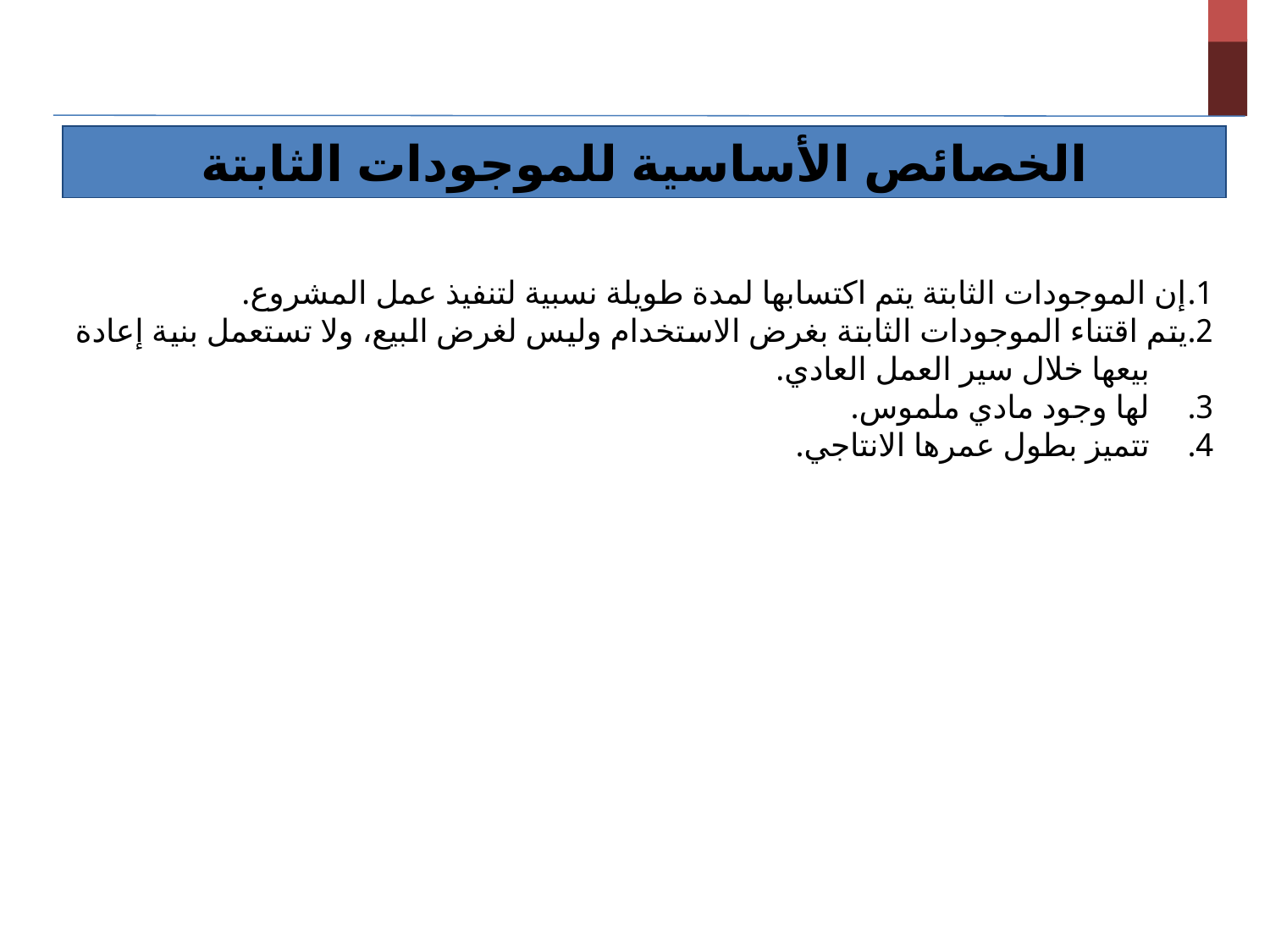

الخصائص الأساسية للموجودات الثابتة

1.	إن الموجودات الثابتة يتم اكتسابها لمدة طويلة نسبية لتنفيذ عمل المشروع.
2.	يتم اقتناء الموجودات الثابتة بغرض الاستخدام وليس لغرض البيع، ولا تستعمل بنية إعادة بيعها خلال سير العمل العادي.
لها وجود مادي ملموس.
تتميز بطول عمرها الانتاجي.

3